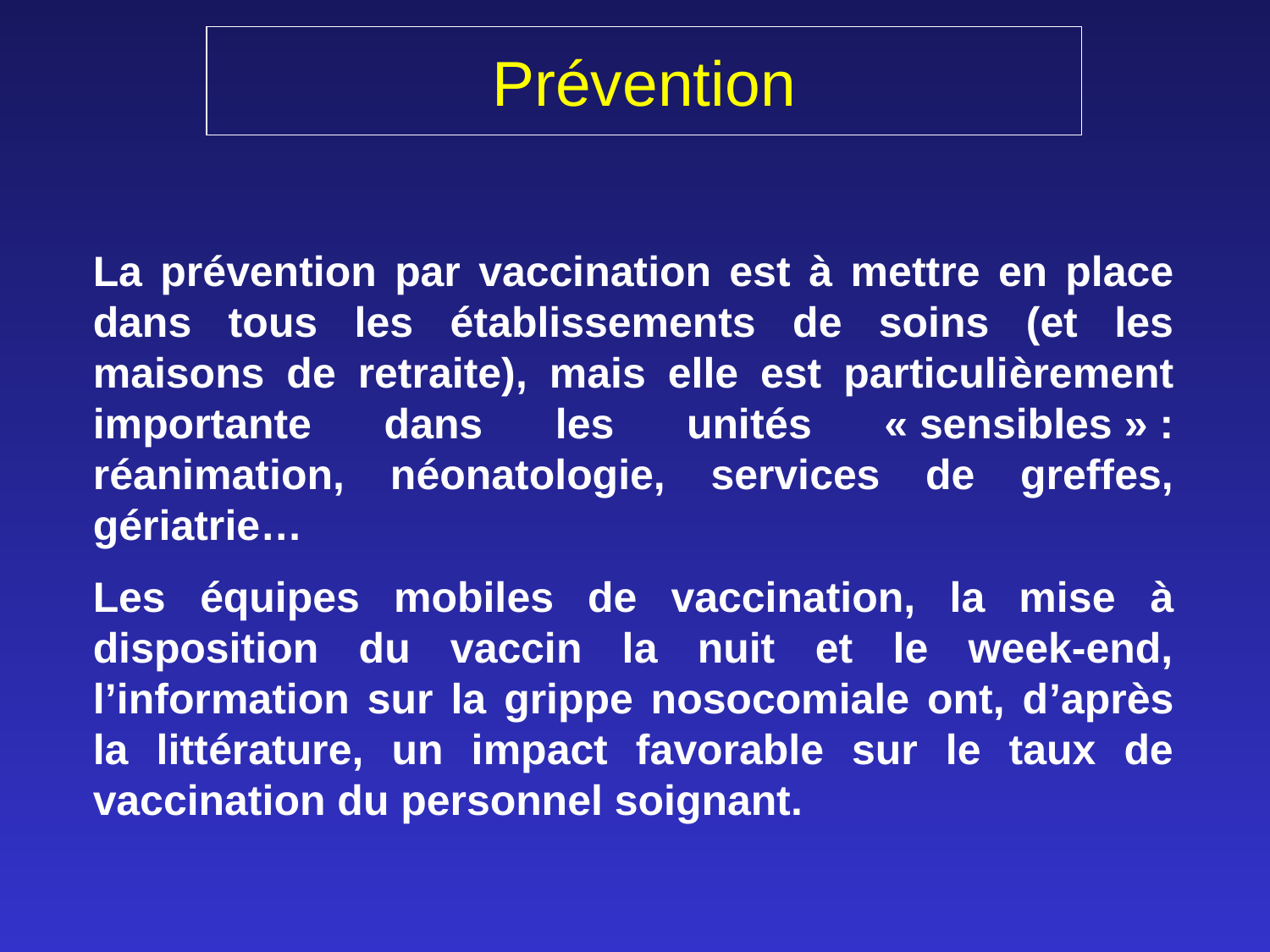

# Prévention
La prévention par vaccination est à mettre en place dans tous les établissements de soins (et les maisons de retraite), mais elle est particulièrement importante dans les unités « sensibles » : réanimation, néonatologie, services de greffes, gériatrie…
Les équipes mobiles de vaccination, la mise à disposition du vaccin la nuit et le week-end, l’information sur la grippe nosocomiale ont, d’après la littérature, un impact favorable sur le taux de vaccination du personnel soignant.